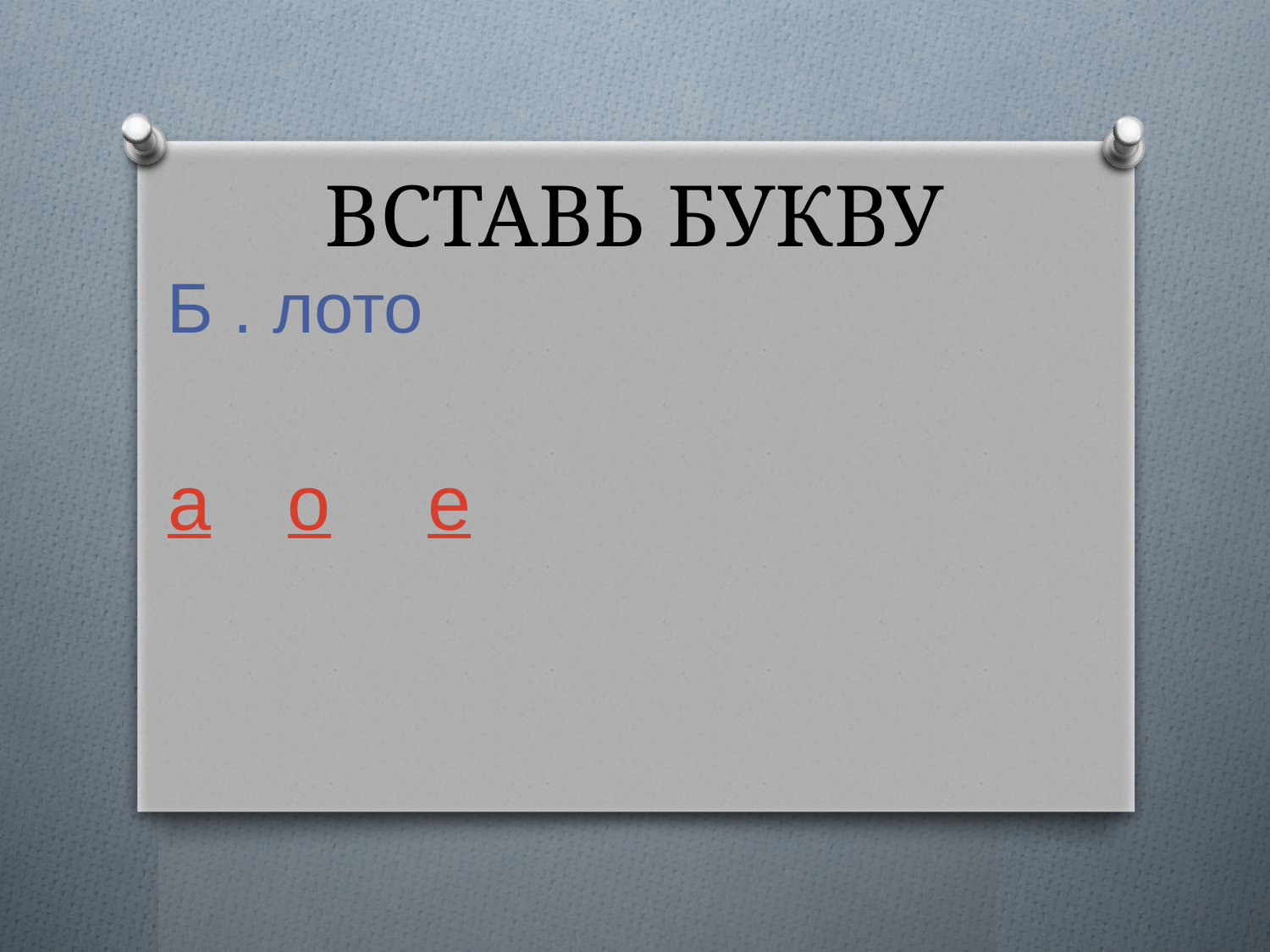

# ВСТАВЬ БУКВУ
Б . лото
а
о
е